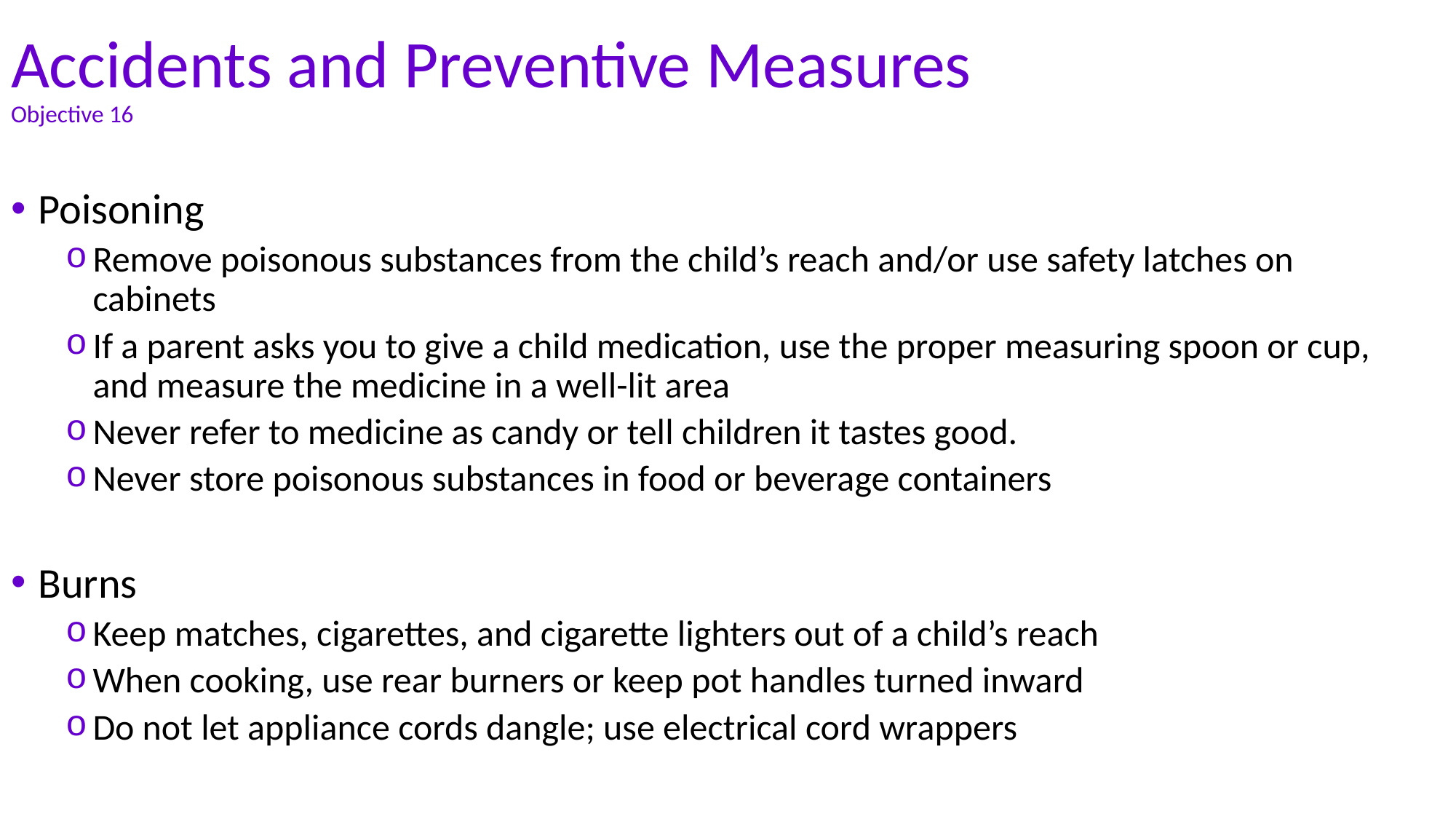

# Accidents and Preventive Measures Objective 16
Poisoning
Remove poisonous substances from the child’s reach and/or use safety latches on cabinets
If a parent asks you to give a child medication, use the proper measuring spoon or cup, and measure the medicine in a well-lit area
Never refer to medicine as candy or tell children it tastes good.
Never store poisonous substances in food or beverage containers

Burns
Keep matches, cigarettes, and cigarette lighters out of a child’s reach
When cooking, use rear burners or keep pot handles turned inward
Do not let appliance cords dangle; use electrical cord wrappers